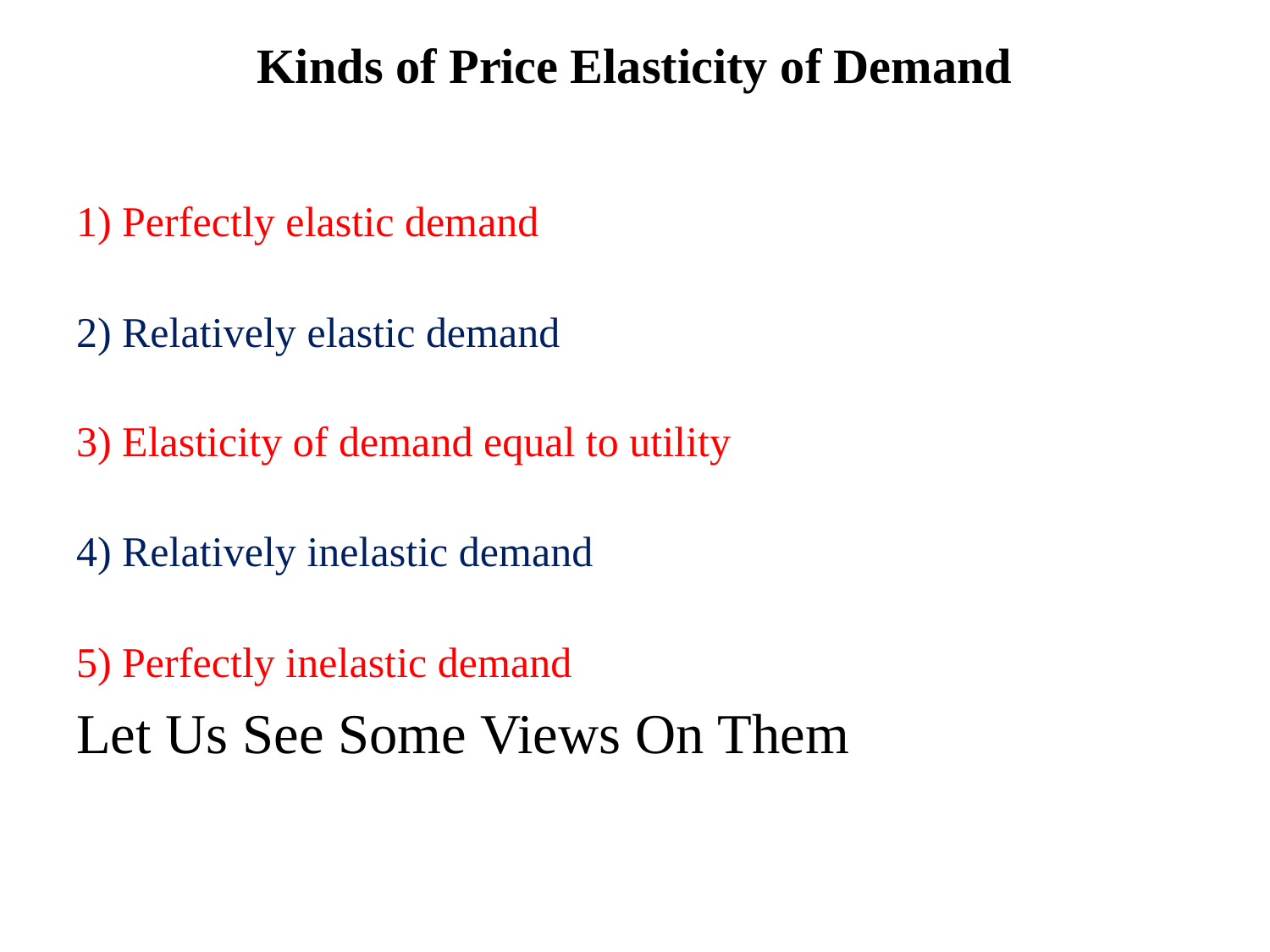

# Kinds of Price Elasticity of Demand
1) Perfectly elastic demand
2) Relatively elastic demand
3) Elasticity of demand equal to utility
4) Relatively inelastic demand
5) Perfectly inelastic demand
Let Us See Some Views On Them